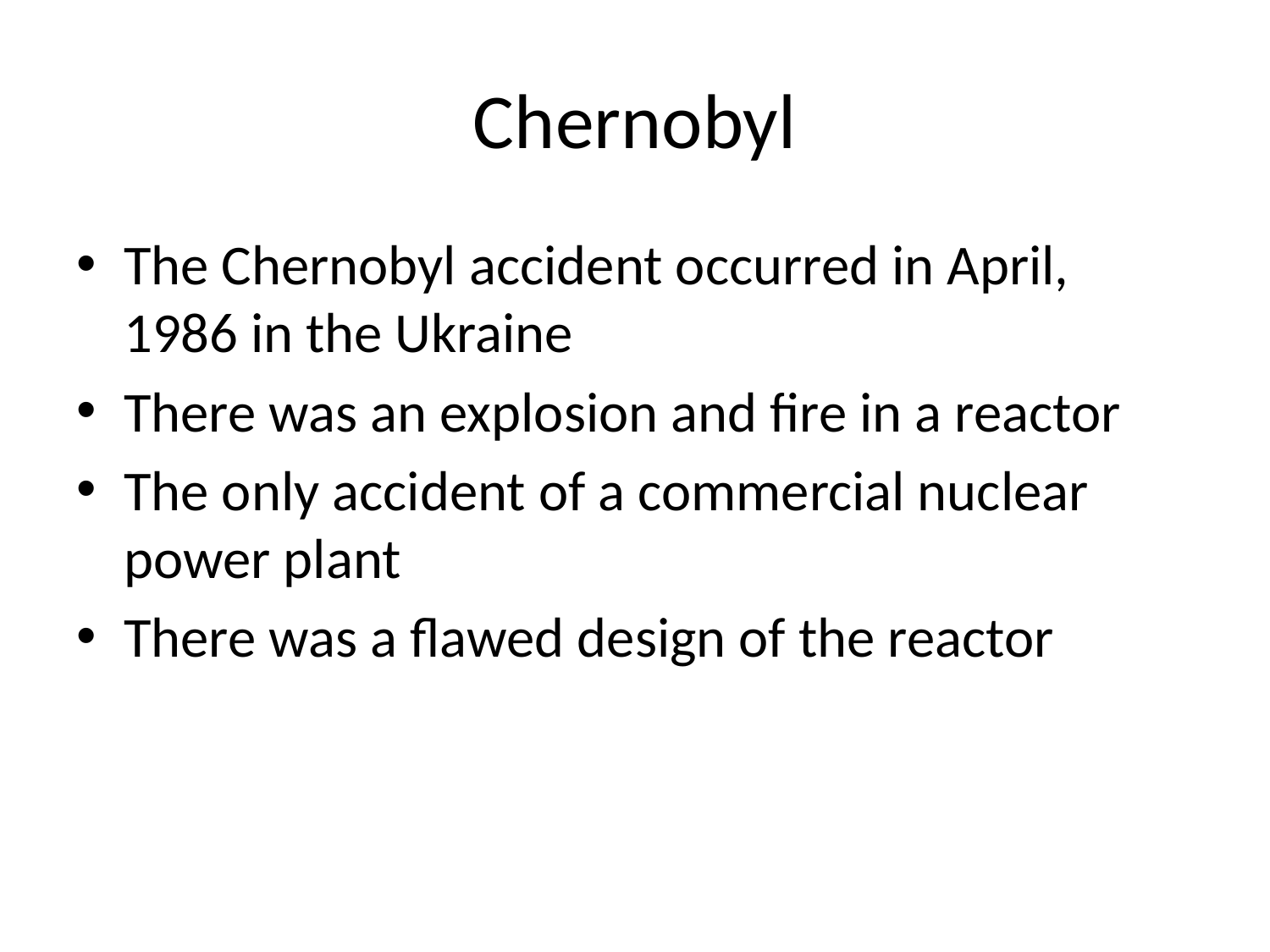

# Chernobyl
The Chernobyl accident occurred in April, 1986 in the Ukraine
There was an explosion and fire in a reactor
The only accident of a commercial nuclear power plant
There was a flawed design of the reactor